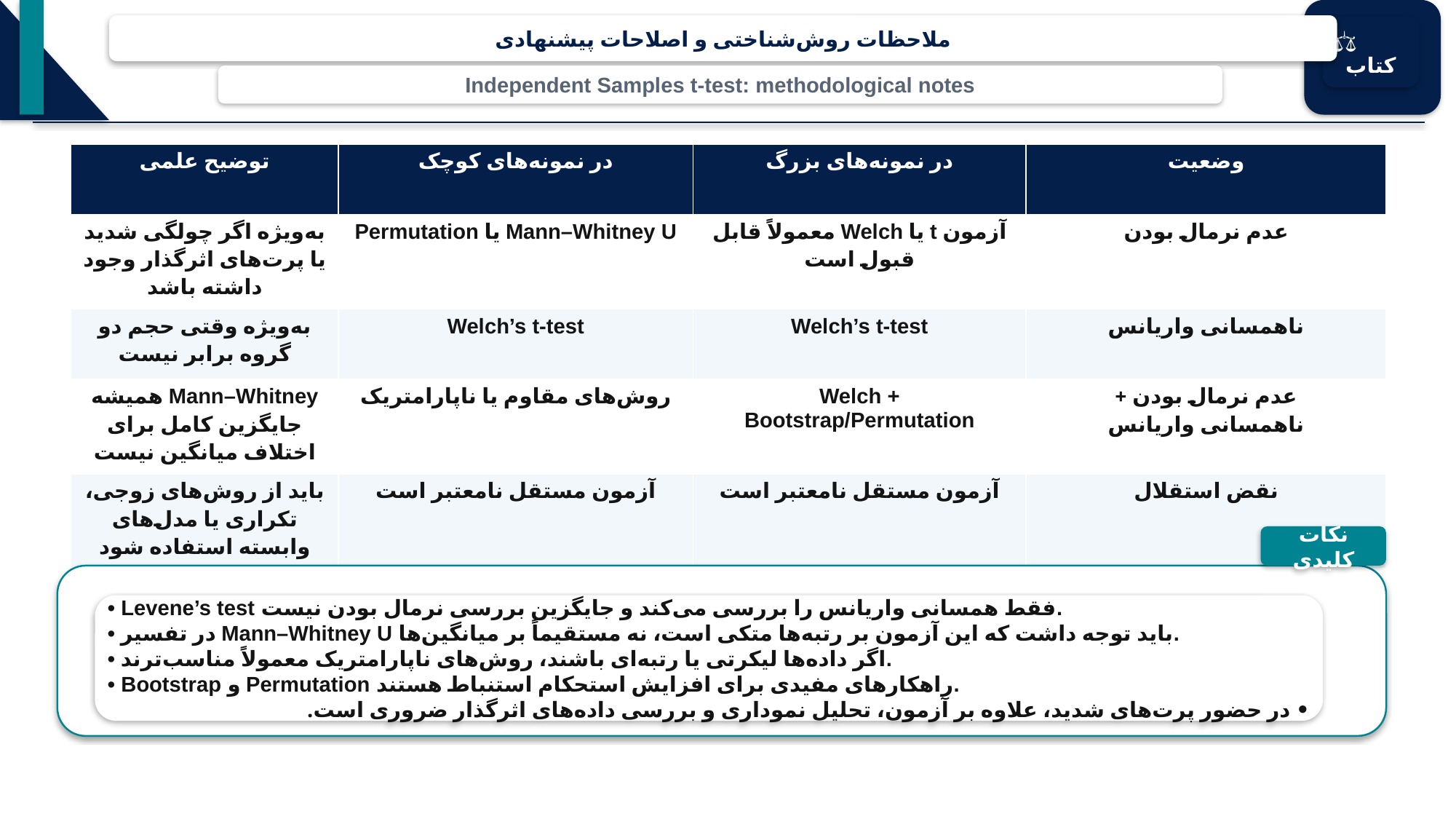

ملاحظات روش‌شناختی و اصلاحات پیشنهادی
⚖
کتاب
Independent Samples t-test: methodological notes
| توضیح علمی | در نمونه‌های کوچک | در نمونه‌های بزرگ | وضعیت |
| --- | --- | --- | --- |
| به‌ویژه اگر چولگی شدید یا پرت‌های اثرگذار وجود داشته باشد | Mann–Whitney U یا Permutation | آزمون t یا Welch معمولاً قابل قبول است | عدم نرمال بودن |
| به‌ویژه وقتی حجم دو گروه برابر نیست | Welch’s t-test | Welch’s t-test | ناهمسانی واریانس |
| Mann–Whitney همیشه جایگزین کامل برای اختلاف میانگین نیست | روش‌های مقاوم یا ناپارامتریک | Welch + Bootstrap/Permutation | عدم نرمال بودن + ناهمسانی واریانس |
| باید از روش‌های زوجی، تکراری یا مدل‌های وابسته استفاده شود | آزمون مستقل نامعتبر است | آزمون مستقل نامعتبر است | نقض استقلال |
نکات کلیدی

• Levene’s test فقط همسانی واریانس را بررسی می‌کند و جایگزین بررسی نرمال بودن نیست.
• در تفسیر Mann–Whitney U باید توجه داشت که این آزمون بر رتبه‌ها متکی است، نه مستقیماً بر میانگین‌ها.
• اگر داده‌ها لیکرتی یا رتبه‌ای باشند، روش‌های ناپارامتریک معمولاً مناسب‌ترند.
• Bootstrap و Permutation راهکارهای مفیدی برای افزایش استحکام استنباط هستند.
• در حضور پرت‌های شدید، علاوه بر آزمون، تحلیل نموداری و بررسی داده‌های اثرگذار ضروری است.